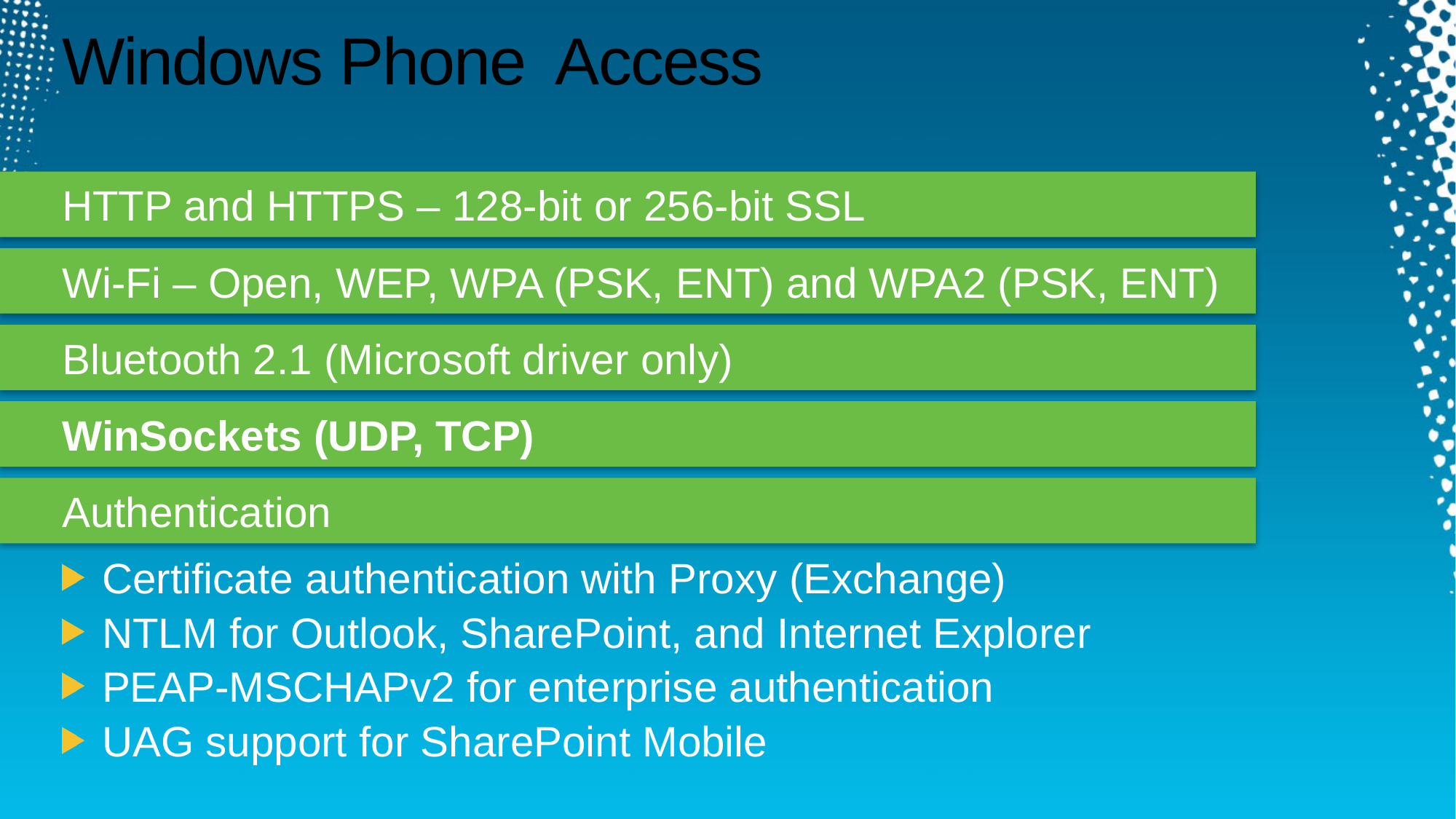

# Windows Phone  Access
HTTP and HTTPS – 128-bit or 256-bit SSL
Wi-Fi – Open, WEP, WPA (PSK, ENT) and WPA2 (PSK, ENT)
Bluetooth 2.1 (Microsoft driver only)
WinSockets (UDP, TCP)
Authentication
Certificate authentication with Proxy (Exchange)
NTLM for Outlook, SharePoint, and Internet Explorer
PEAP-MSCHAPv2 for enterprise authentication
UAG support for SharePoint Mobile